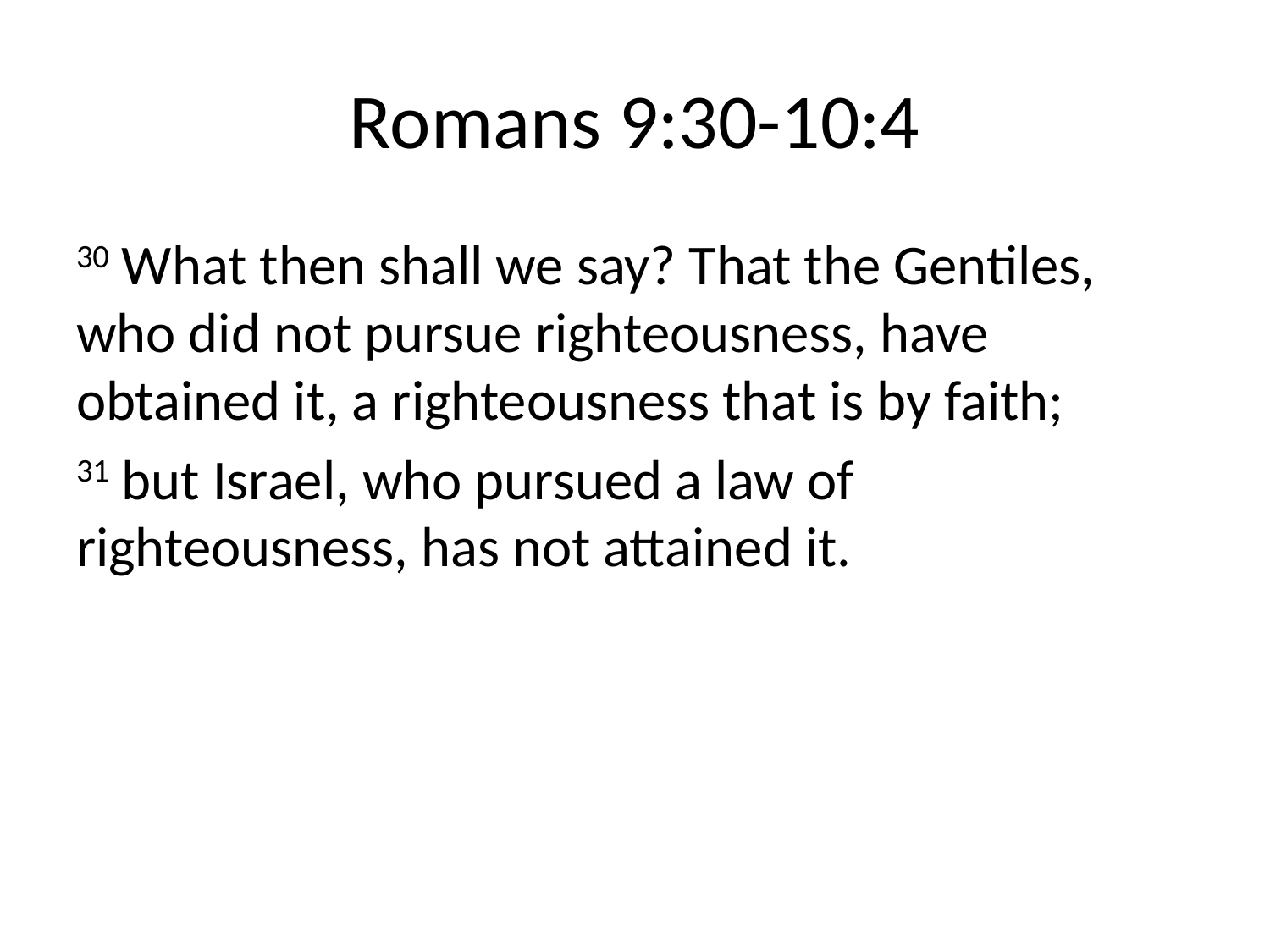

# Romans 9:30-10:4
30 What then shall we say? That the Gentiles, who did not pursue righteousness, have obtained it, a righteousness that is by faith;
31 but Israel, who pursued a law of righteousness, has not attained it.